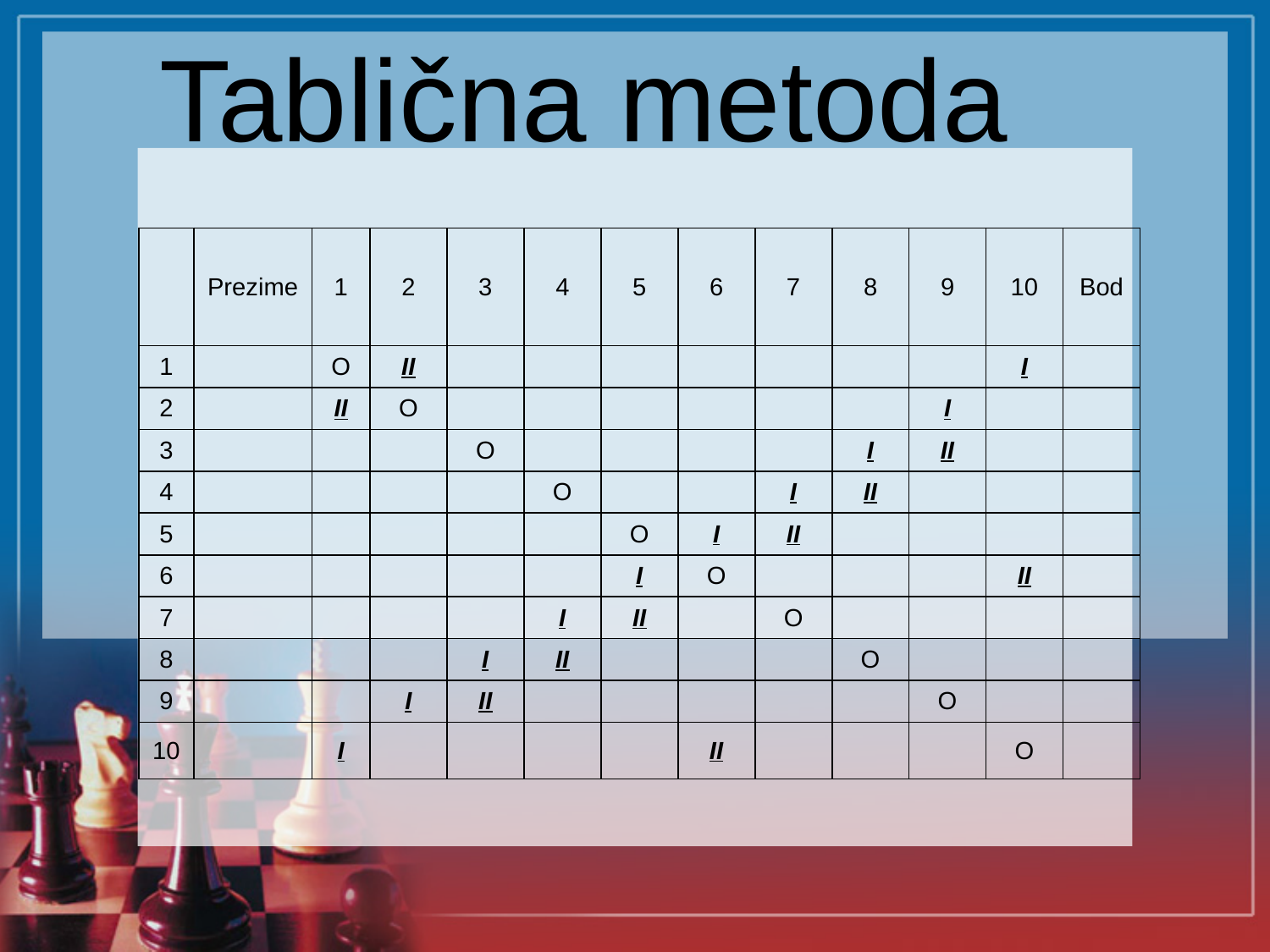

# Tablična metoda
|  | Prezime | 1 | 2 | 3 | 4 | 5 | 6 | 7 | 8 | 9 | 10 | Bod |
| --- | --- | --- | --- | --- | --- | --- | --- | --- | --- | --- | --- | --- |
| 1 |  | O | II |  |  |  |  |  |  |  | I |  |
| 2 |  | II | O |  |  |  |  |  |  | I |  |  |
| 3 |  |  |  | O |  |  |  |  | I | II |  |  |
| 4 |  |  |  |  | O |  |  | I | II |  |  |  |
| 5 |  |  |  |  |  | O | I | II |  |  |  |  |
| 6 |  |  |  |  |  | I | O |  |  |  | II |  |
| 7 |  |  |  |  | I | II |  | O |  |  |  |  |
| 8 |  |  |  | I | II |  |  |  | O |  |  |  |
| 9 |  |  | I | II |  |  |  |  |  | O |  |  |
| 10 |  | I |  |  |  |  | II |  |  |  | O |  |